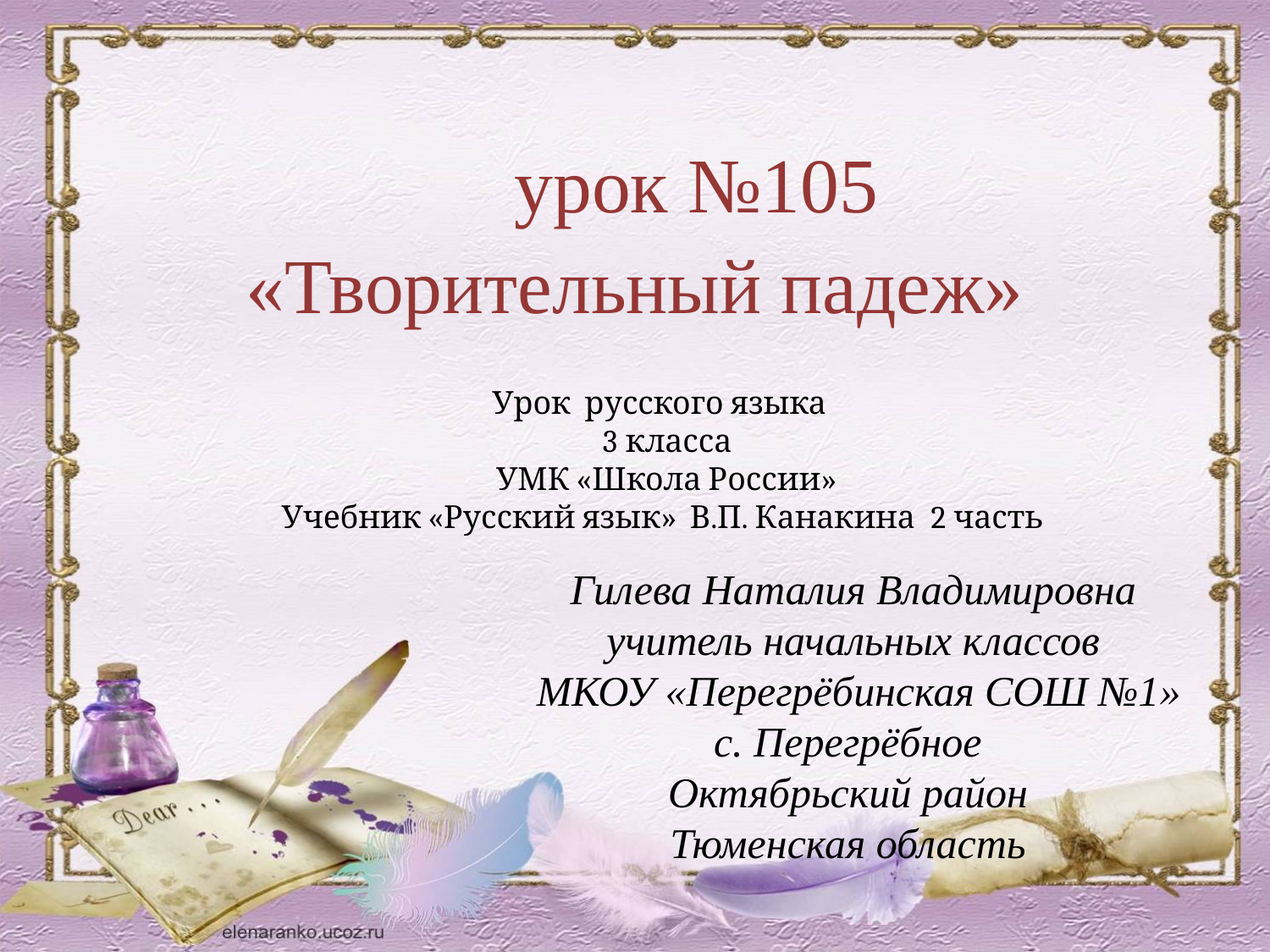

урок №105
«Творительный падеж»
Урок  русского языка
3 класса
УМК «Школа России»
Учебник «Русский язык»  В.П. Канакина  2 часть
 Гилева Наталия Владимировна
учитель начальных классов
 МКОУ «Перегрёбинская СОШ №1»
с. Перегрёбное
Октябрьский район
Тюменская область